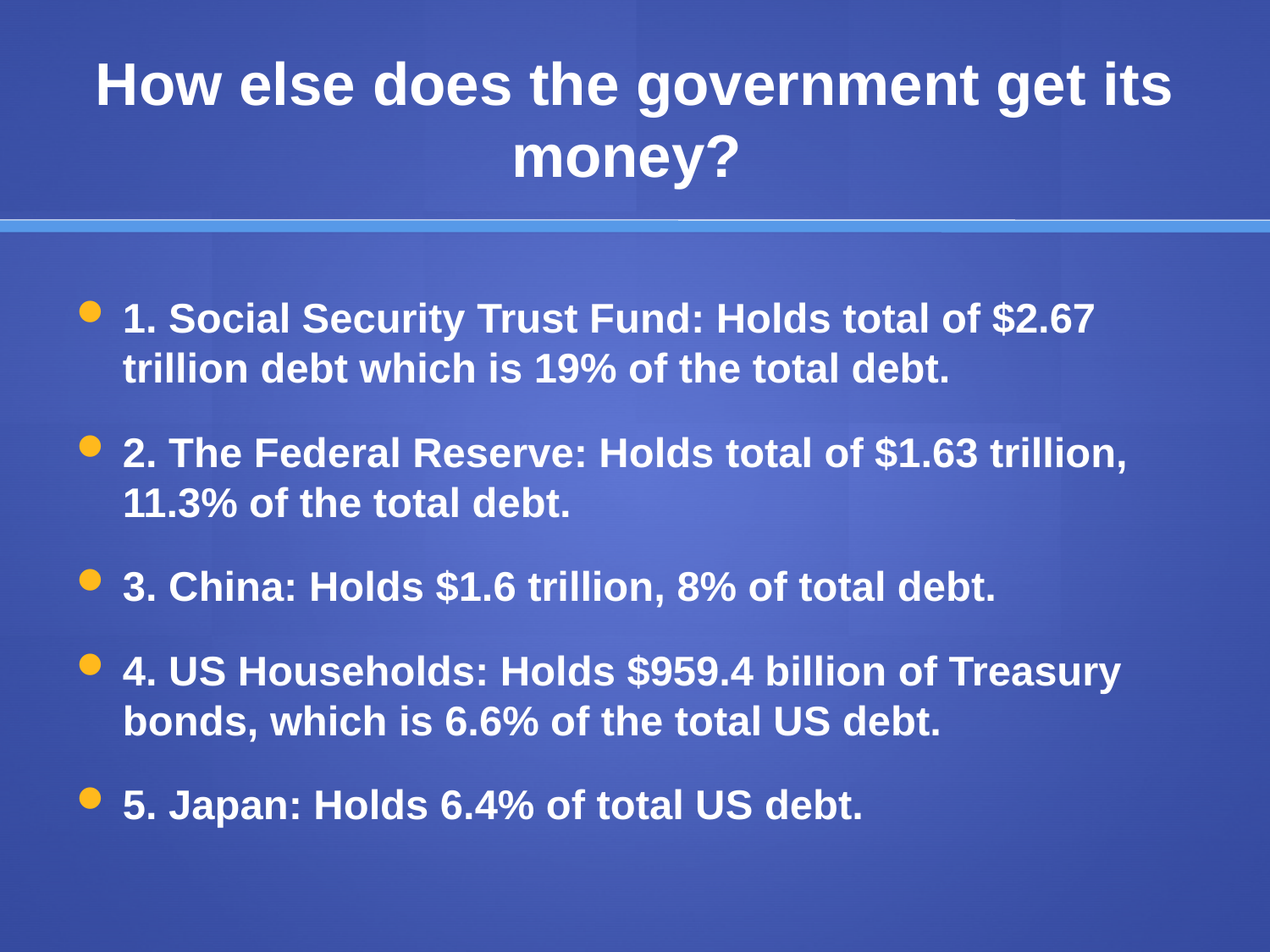

# How else does the government get its money?
1. Social Security Trust Fund: Holds total of $2.67 trillion debt which is 19% of the total debt.
2. The Federal Reserve: Holds total of $1.63 trillion, 11.3% of the total debt.
3. China: Holds $1.6 trillion, 8% of total debt.
4. US Households: Holds $959.4 billion of Treasury bonds, which is 6.6% of the total US debt.
5. Japan: Holds 6.4% of total US debt.